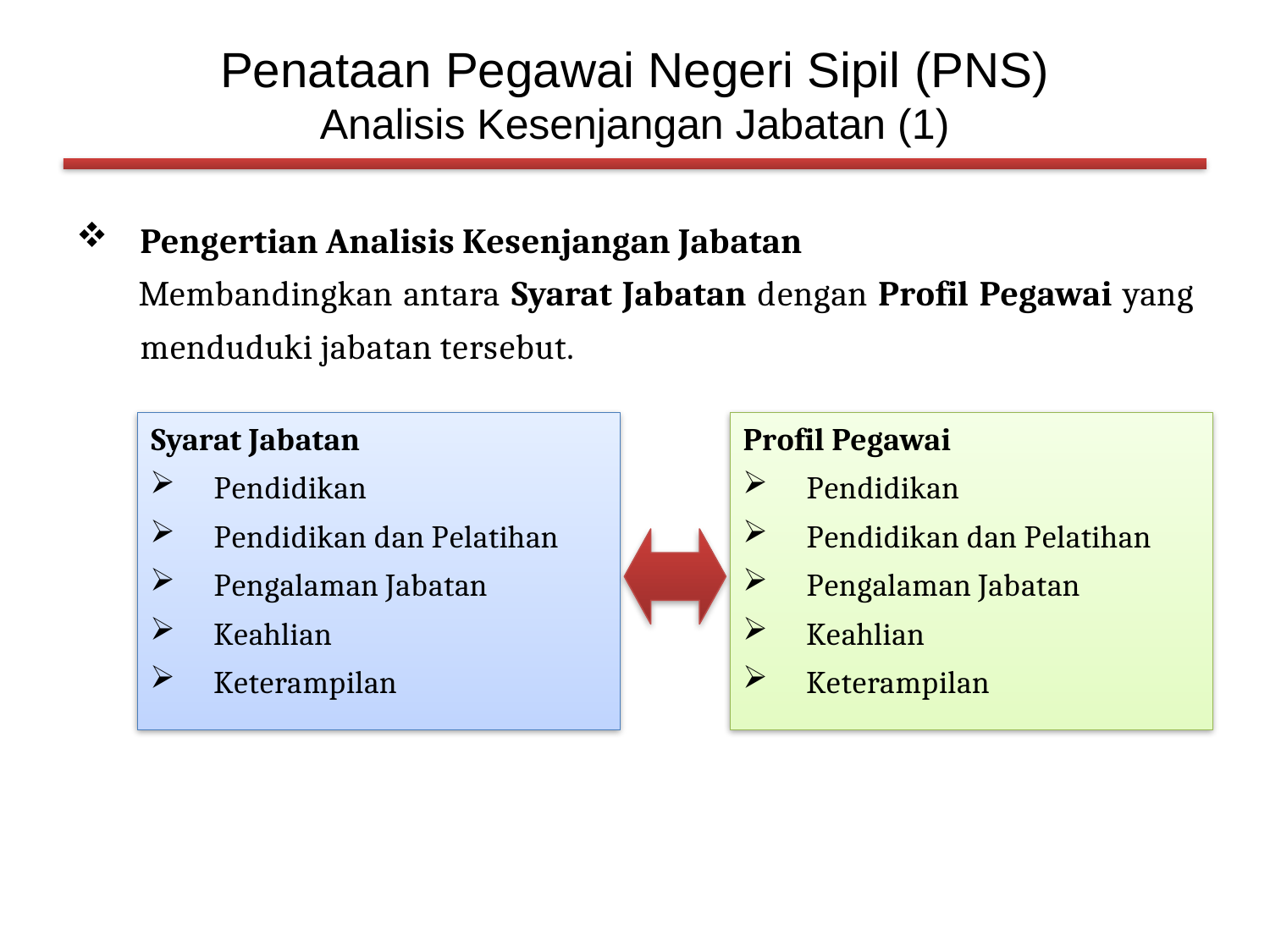

# Penataan Pegawai Negeri Sipil (PNS) Analisis Kesenjangan Jabatan (1)

Pengertian Analisis Kesenjangan Jabatan
Membandingkan antara Syarat Jabatan dengan Profil Pegawai yang menduduki jabatan tersebut.
Syarat Jabatan
Pendidikan
Pendidikan dan Pelatihan
Pengalaman Jabatan
Keahlian
Keterampilan
Profil Pegawai
Pendidikan
Pendidikan dan Pelatihan
Pengalaman Jabatan
Keahlian
Keterampilan